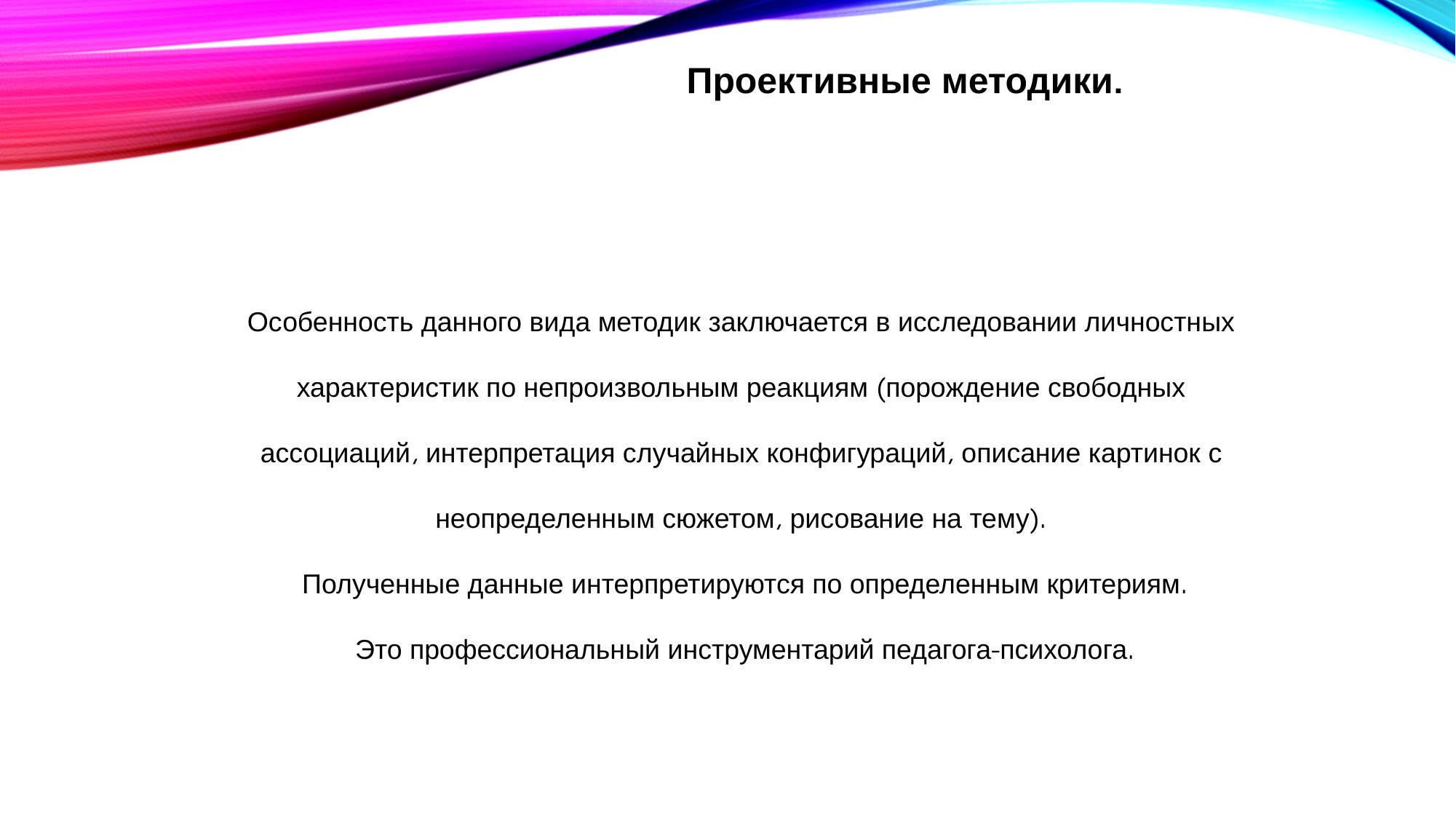

Проективные методики.
Особенность данного вида методик заключается в исследовании личностных

характеристик по непроизвольным реакциям (порождение свободных

ассоциаций, интерпретация случайных конфигураций, описание картинок с

неопределенным сюжетом, рисование на тему).

Полученные данные интерпретируются по определенным критериям.

Это профессиональный инструментарий педагога-психолога.